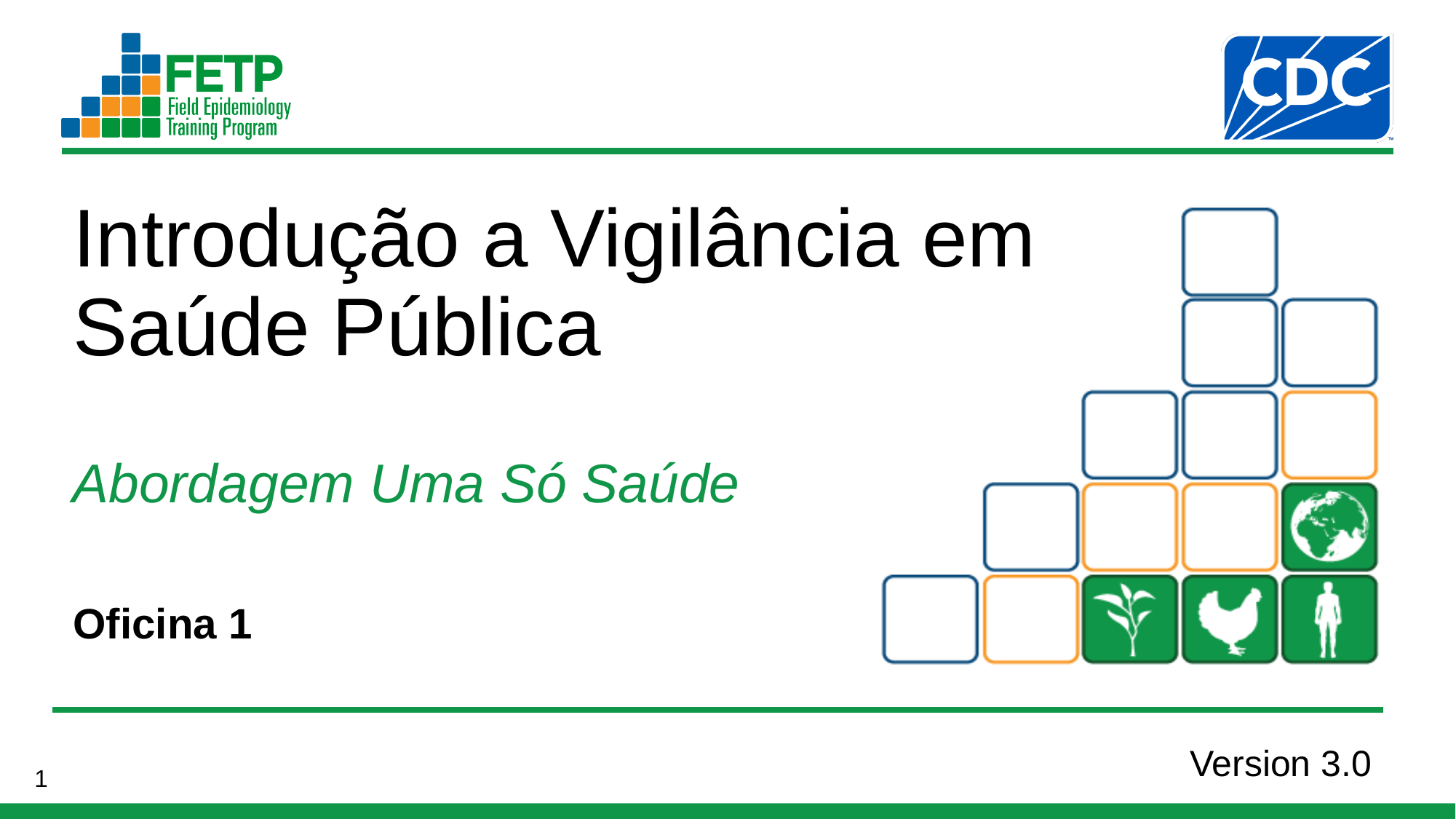

Introdução a Vigilância em Saúde Pública

Oficina 1